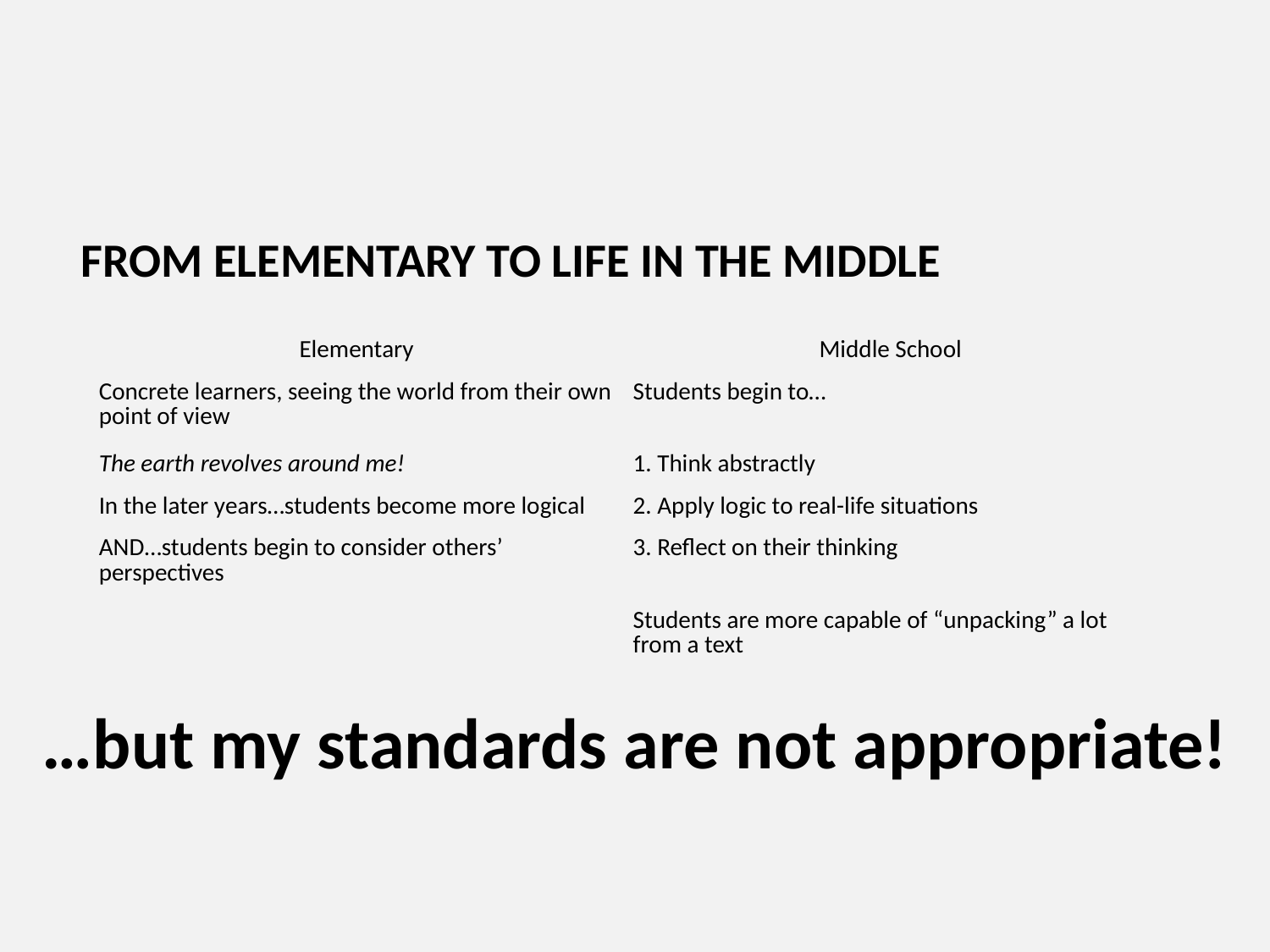

# FROM ELEMENTARY TO LIFE IN THE MIDDLE
| Elementary | Middle School |
| --- | --- |
| Concrete learners, seeing the world from their own point of view | Students begin to… |
| The earth revolves around me! | 1. Think abstractly |
| In the later years…students become more logical | 2. Apply logic to real-life situations |
| AND…students begin to consider others’ perspectives | 3. Reflect on their thinking |
|  | Students are more capable of “unpacking” a lot from a text |
…but my standards are not appropriate!